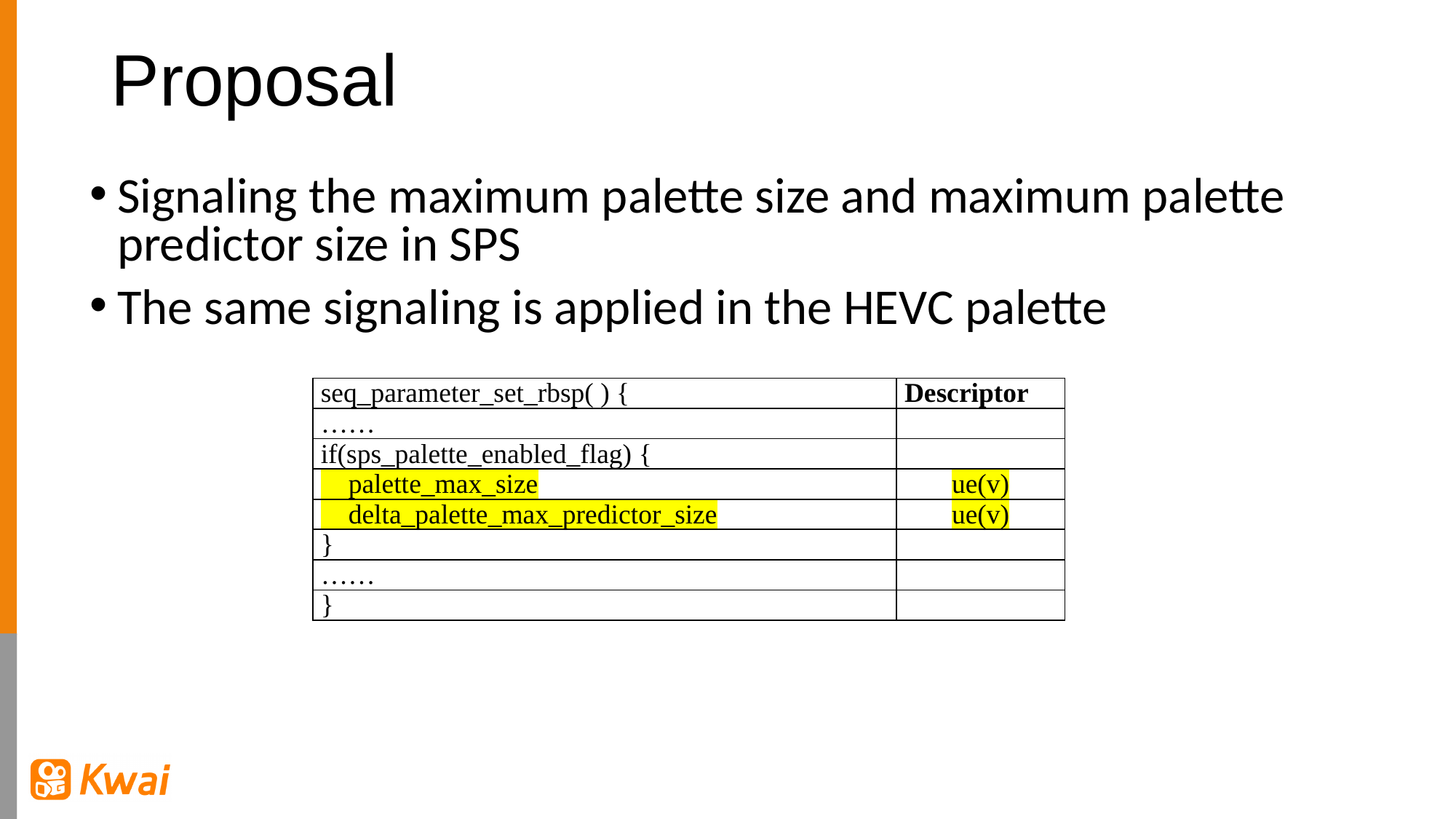

# Proposal
Signaling the maximum palette size and maximum palette predictor size in SPS
The same signaling is applied in the HEVC palette
| seq\_parameter\_set\_rbsp( ) { | Descriptor |
| --- | --- |
| …… |  |
| if(sps\_palette\_enabled\_flag) { |  |
| palette\_max\_size | ue(v) |
| delta\_palette\_max\_predictor\_size | ue(v) |
| } |  |
| …… |  |
| } |  |